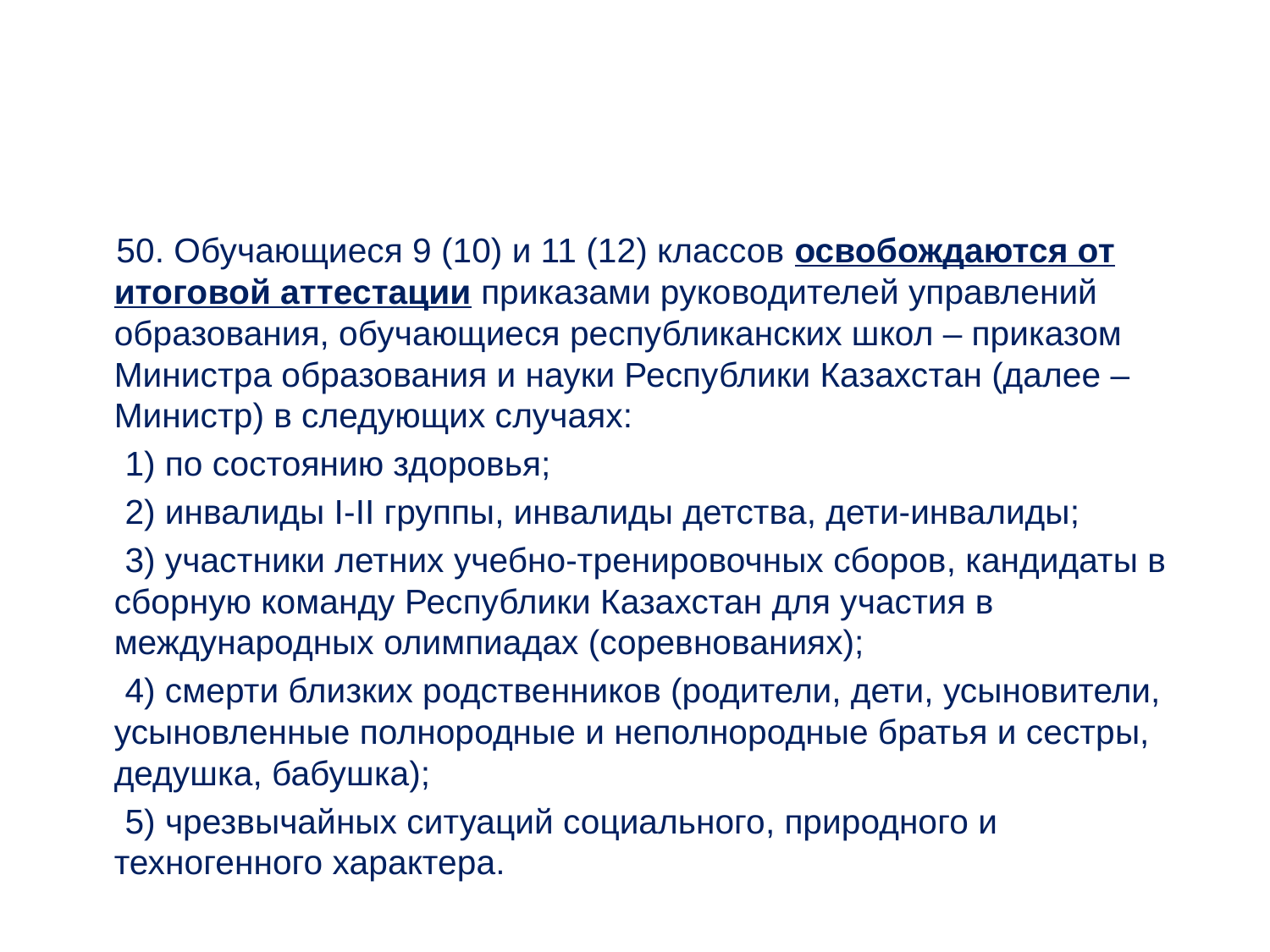

#
      50. Обучающиеся 9 (10) и 11 (12) классов освобождаются от итоговой аттестации приказами руководителей управлений образования, обучающиеся республиканских школ – приказом Министра образования и науки Республики Казахстан (далее – Министр) в следующих случаях:
      1) по состоянию здоровья;
      2) инвалиды І-II группы, инвалиды детства, дети-инвалиды;
      3) участники летних учебно-тренировочных сборов, кандидаты в сборную команду Республики Казахстан для участия в международных олимпиадах (соревнованиях);
      4) смерти близких родственников (родители, дети, усыновители, усыновленные полнородные и неполнородные братья и сестры, дедушка, бабушка);
      5) чрезвычайных ситуаций социального, природного и техногенного характера.